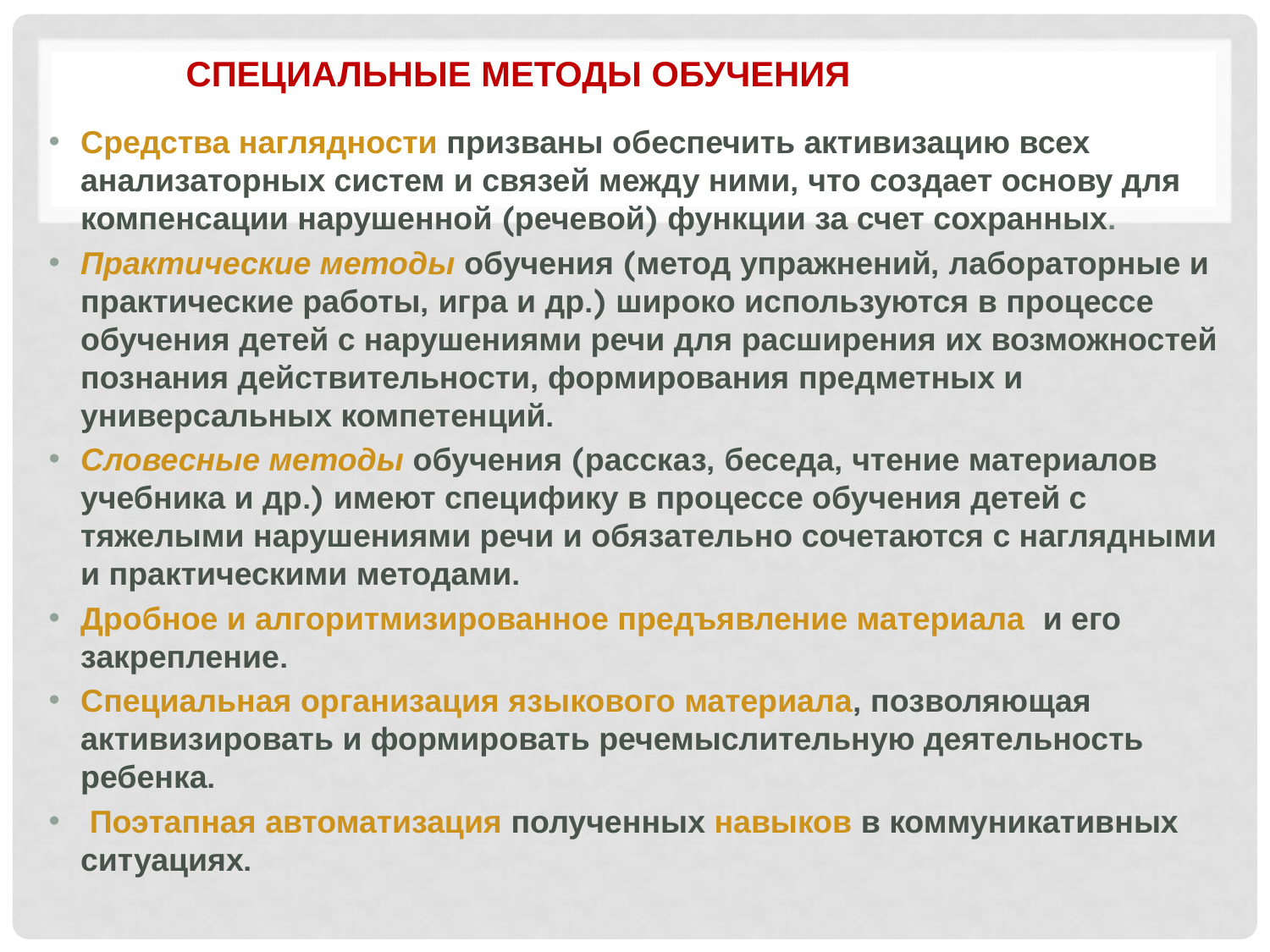

# Специальные методы обучения
Средства наглядности призваны обеспечить активизацию всех анализаторных систем и связей между ними, что создает основу для компенсации нарушенной (речевой) функции за счет сохранных.
Практические методы обучения (метод упражнений, лабораторные и практические работы, игра и др.) широко используются в процессе обучения детей с нарушениями речи для расширения их возможностей познания действительности, формирования предметных и универсальных компетенций.
Словесные методы обучения (рассказ, беседа, чтение материалов учебника и др.) имеют специфику в процессе обучения детей с тяжелыми нарушениями речи и обязательно сочетаются с наглядными и практическими методами.
Дробное и алгоритмизированное предъявление материала  и его закрепление.
Специальная организация языкового материала, позволяющая активизировать и формировать речемыслительную деятельность ребенка.
 Поэтапная автоматизация полученных навыков в коммуникативных ситуациях.